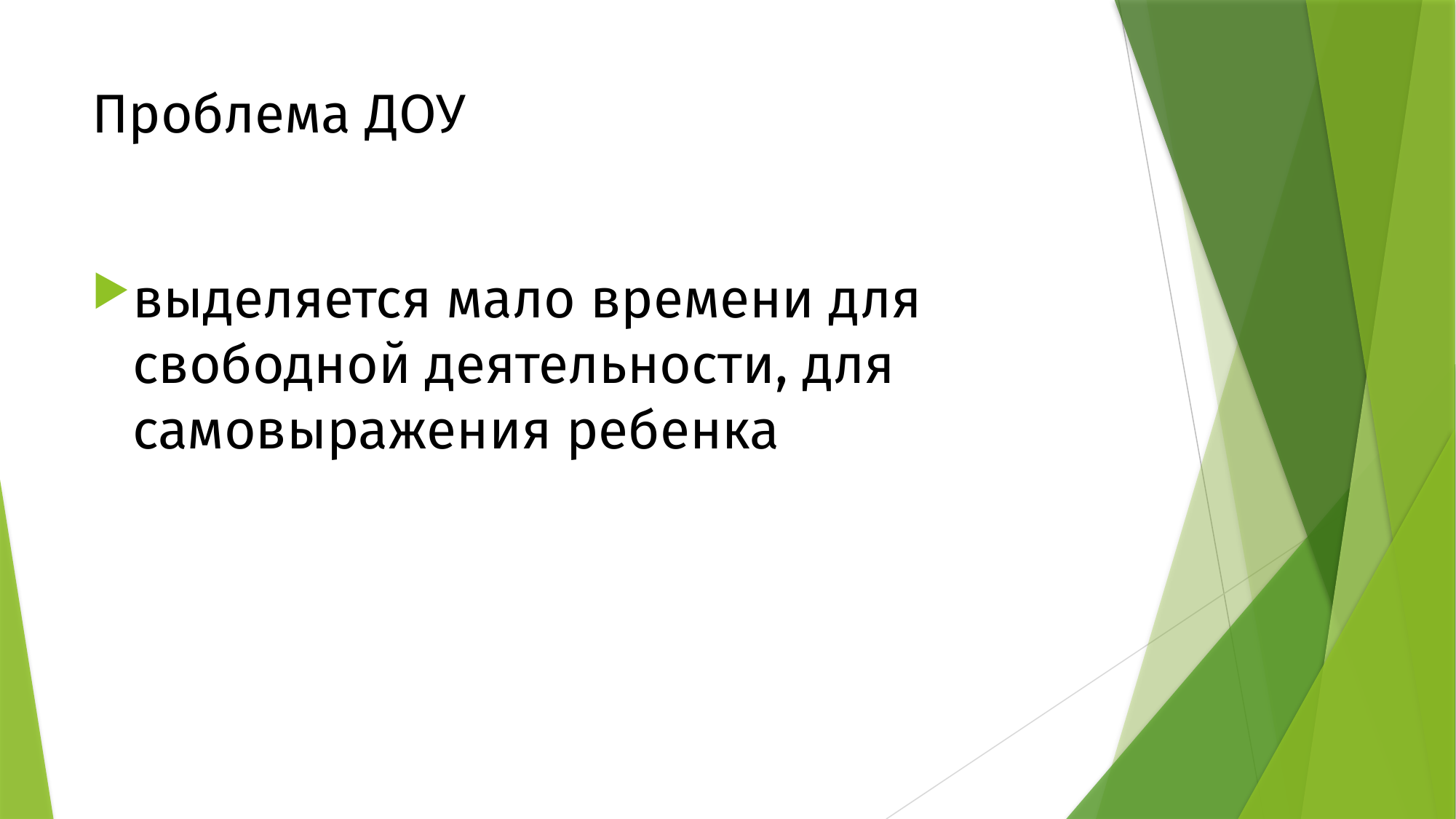

# Проблема ДОУ
выделяется мало времени для свободной деятельности, для самовыражения ребенка